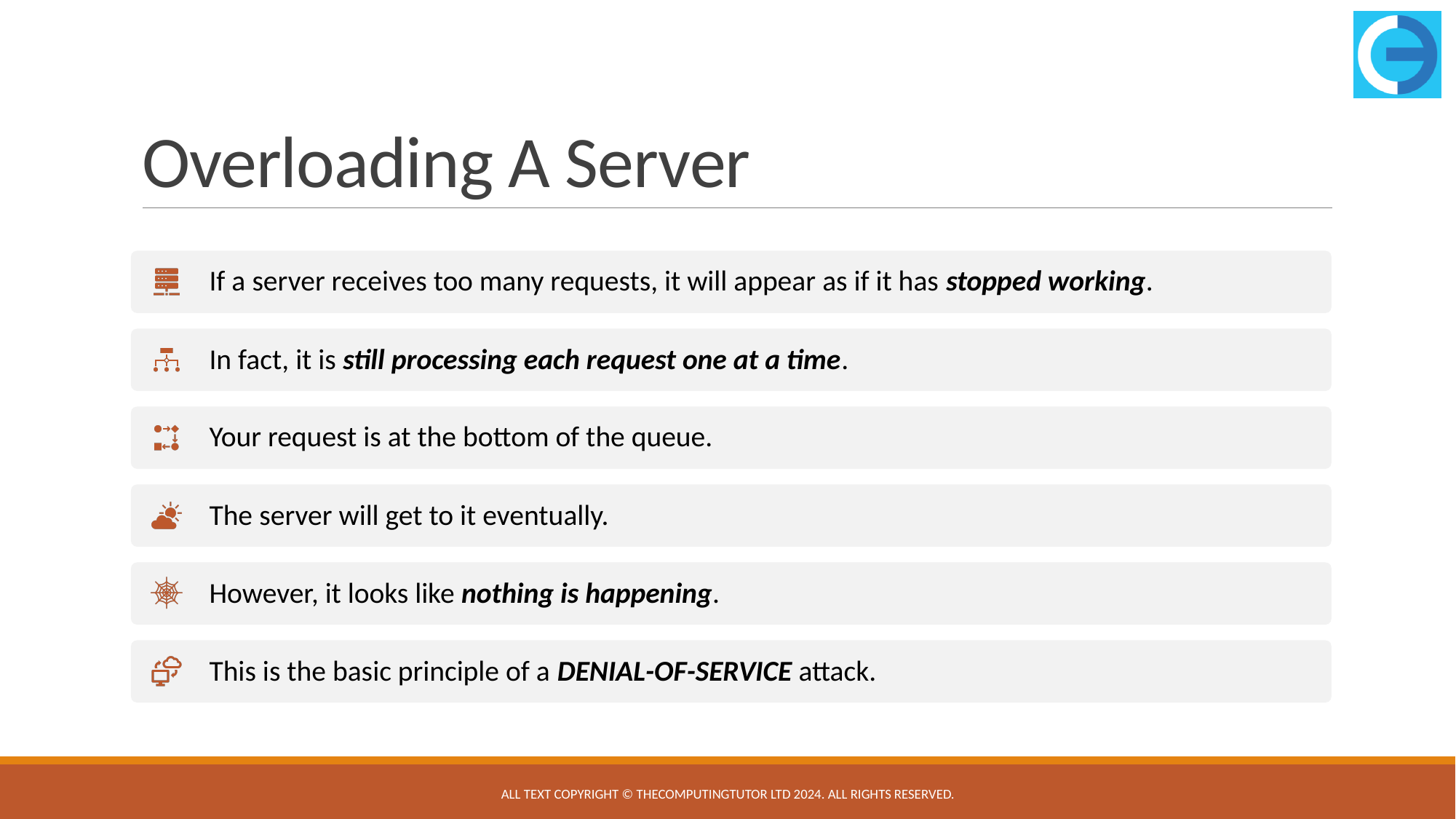

# Overloading A Server
If a server receives too many requests, it will appear as if it has stopped working.
In fact, it is still processing each request one at a time.
Your request is at the bottom of the queue.
The server will get to it eventually.
However, it looks like nothing is happening.
This is the basic principle of a DENIAL-OF-SERVICE attack.
All text copyright © TheComputingTutor Ltd 2024. All rights Reserved.